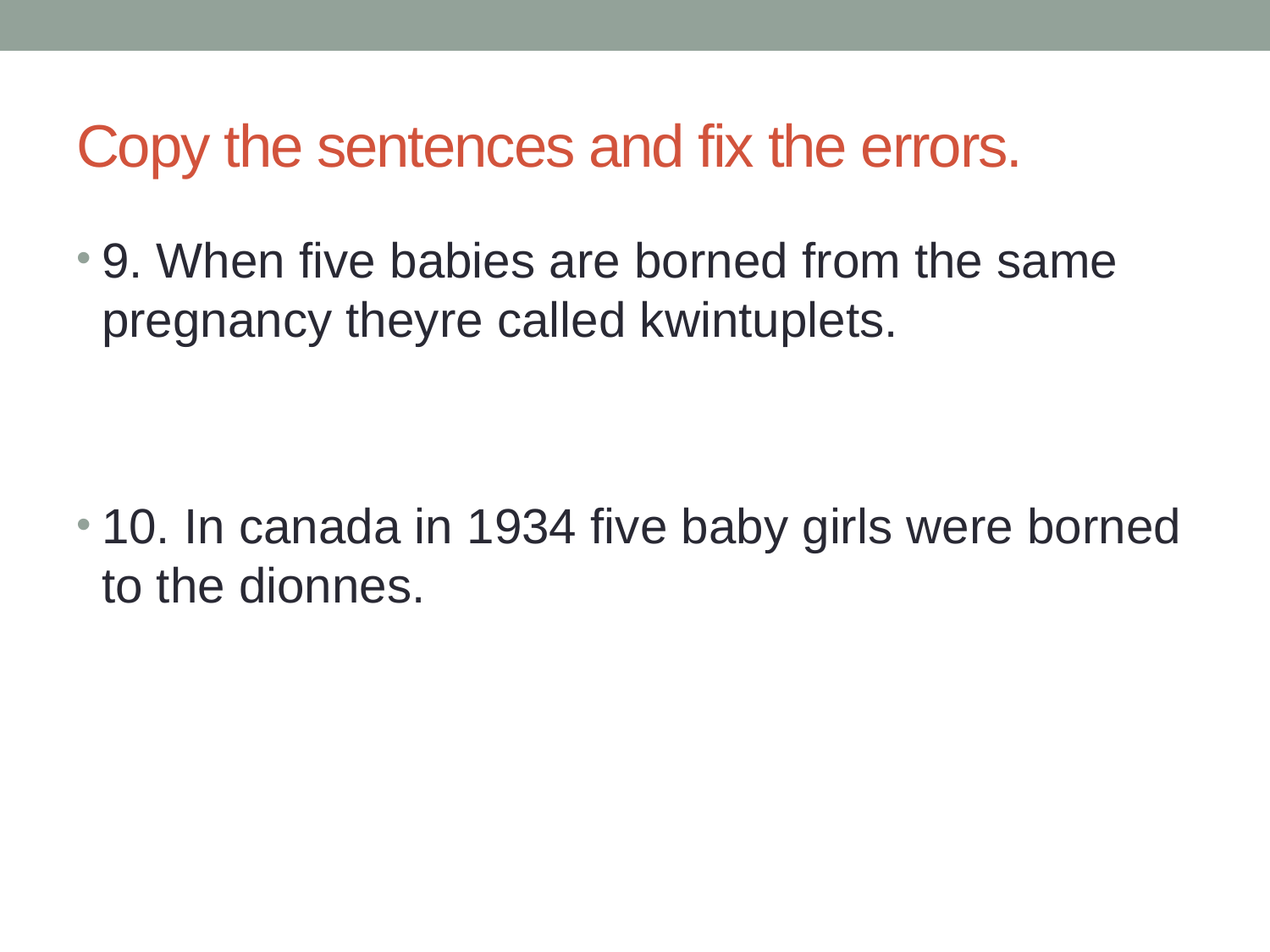

# Copy the sentences and fix the errors.
9. When five babies are borned from the same pregnancy theyre called kwintuplets.

10. In canada in 1934 five baby girls were borned to the dionnes.